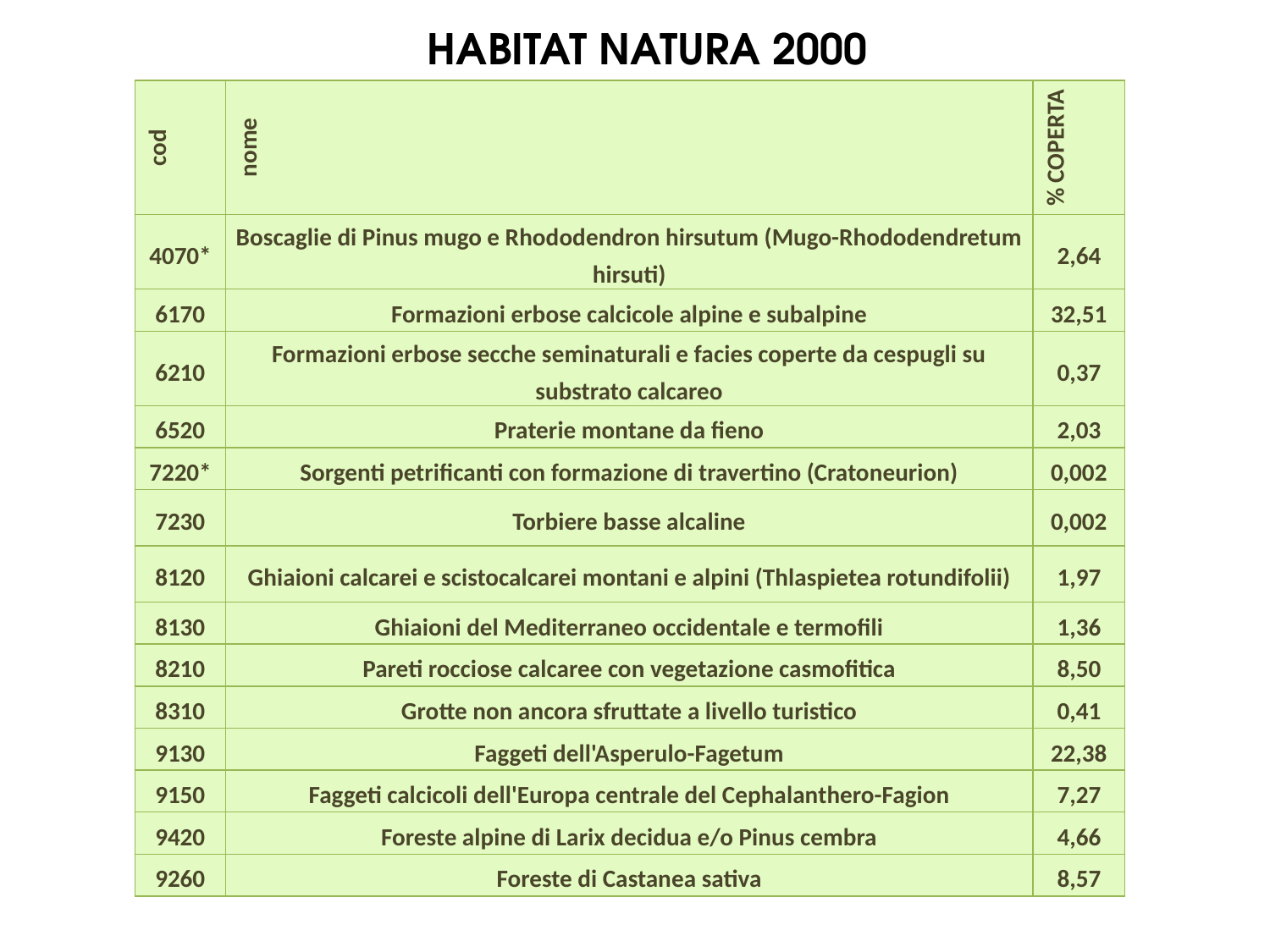

HABITAT NATURA 2000
| cod | nome | % COPERTA |
| --- | --- | --- |
| 4070\* | Boscaglie di Pinus mugo e Rhododendron hirsutum (Mugo-Rhododendretum hirsuti) | 2,64 |
| 6170 | Formazioni erbose calcicole alpine e subalpine | 32,51 |
| 6210 | Formazioni erbose secche seminaturali e facies coperte da cespugli su substrato calcareo | 0,37 |
| 6520 | Praterie montane da fieno | 2,03 |
| 7220\* | Sorgenti petrificanti con formazione di travertino (Cratoneurion) | 0,002 |
| 7230 | Torbiere basse alcaline | 0,002 |
| 8120 | Ghiaioni calcarei e scistocalcarei montani e alpini (Thlaspietea rotundifolii) | 1,97 |
| 8130 | Ghiaioni del Mediterraneo occidentale e termofili | 1,36 |
| 8210 | Pareti rocciose calcaree con vegetazione casmofitica | 8,50 |
| 8310 | Grotte non ancora sfruttate a livello turistico | 0,41 |
| 9130 | Faggeti dell'Asperulo-Fagetum | 22,38 |
| 9150 | Faggeti calcicoli dell'Europa centrale del Cephalanthero-Fagion | 7,27 |
| 9420 | Foreste alpine di Larix decidua e/o Pinus cembra | 4,66 |
| 9260 | Foreste di Castanea sativa | 8,57 |